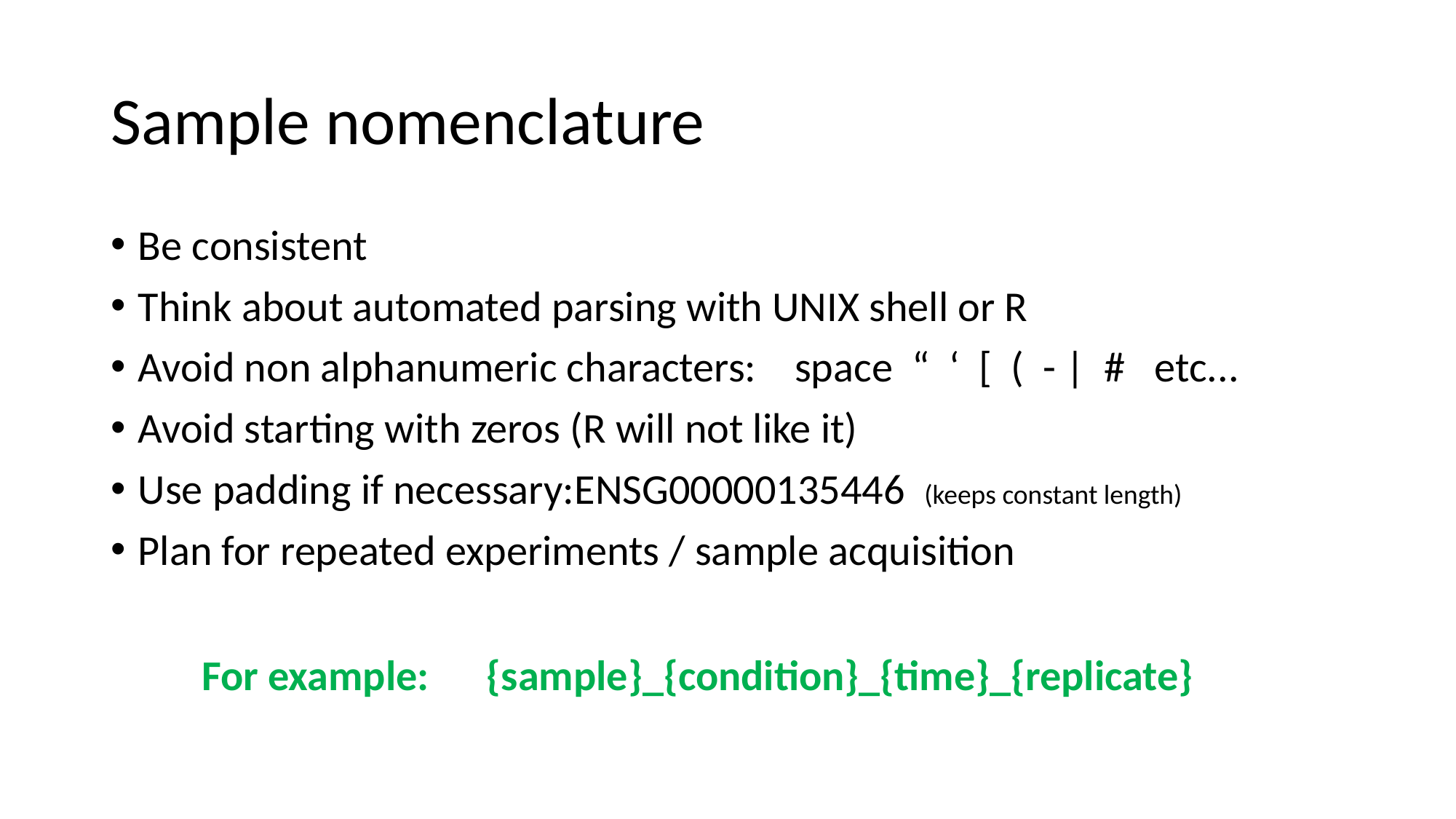

# Sample nomenclature
Be consistent
Think about automated parsing with UNIX shell or R
Avoid non alphanumeric characters:    space  “  ‘  [  (  - |  #   etc...
Avoid starting with zeros (R will not like it)
Use padding if necessary:	ENSG00000135446  (keeps constant length)
Plan for repeated experiments / sample acquisition

For example:      {sample}_{condition}_{time}_{replicate}